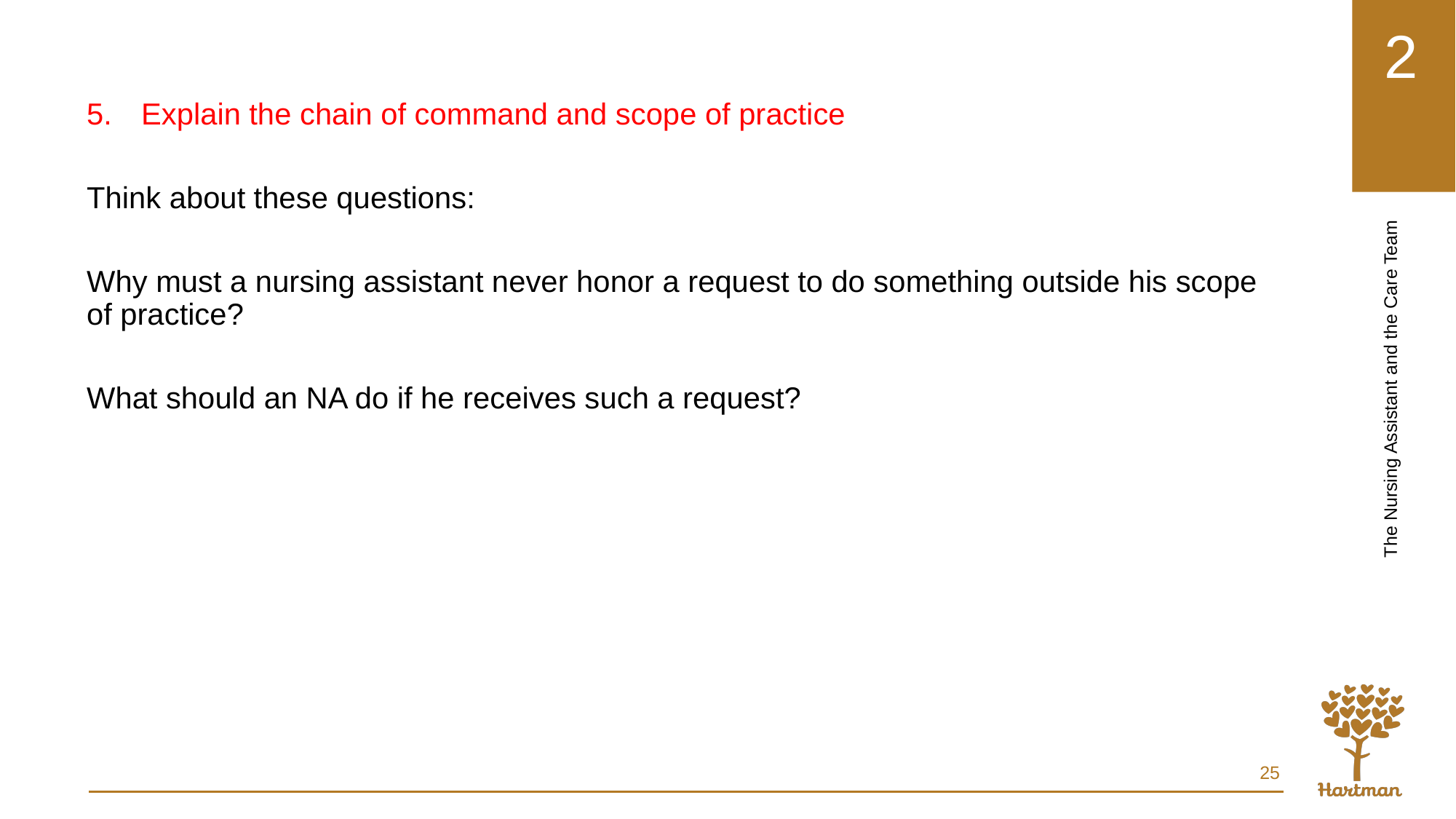

Explain the chain of command and scope of practice

Think about these questions:

Why must a nursing assistant never honor a request to do something outside his scope of practice?

What should an NA do if he receives such a request?

25